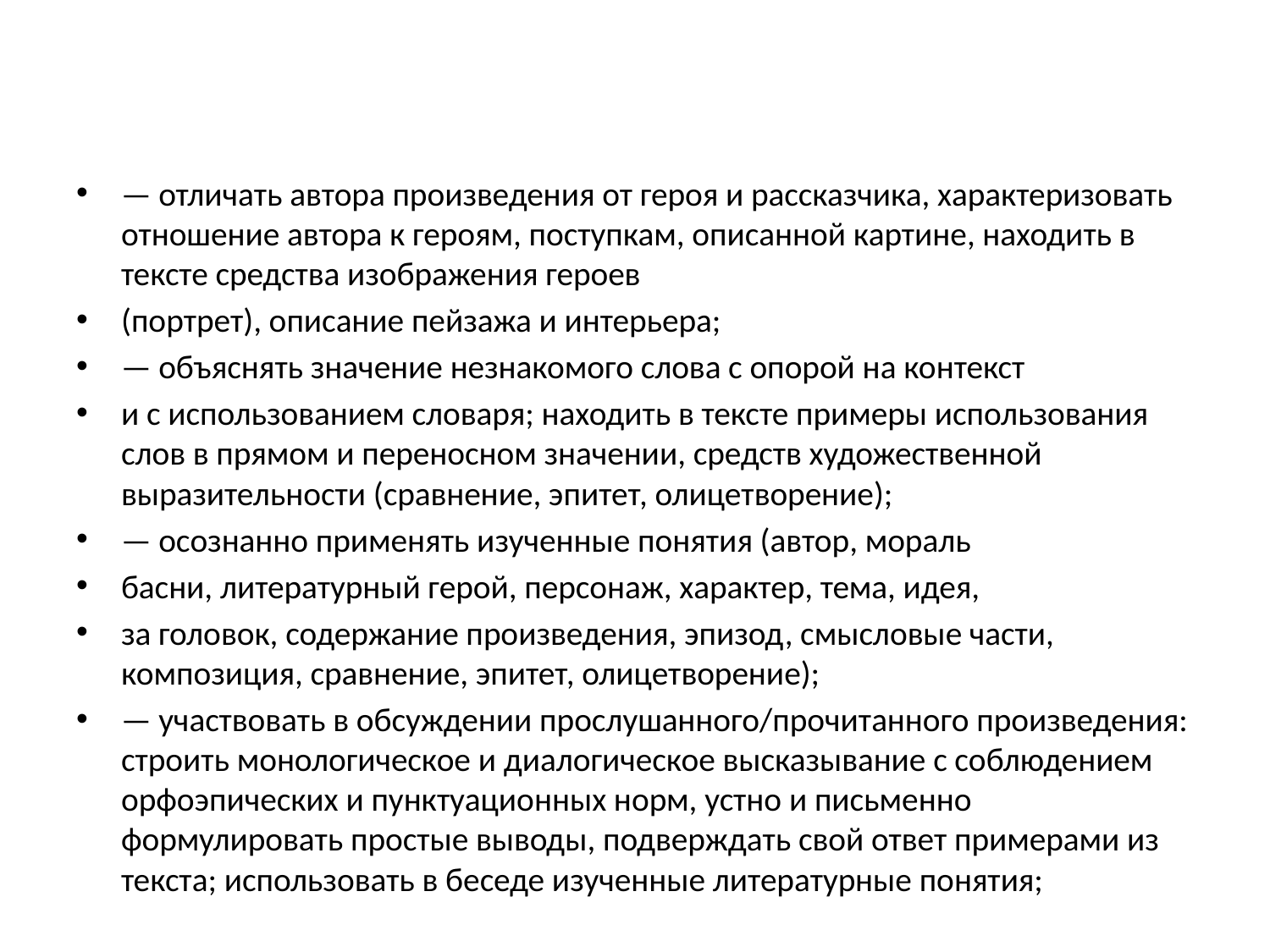

#
— отличать автора произведения от героя и рассказчика, характеризовать отношение автора к героям, поступкам, описанной картине, находить в тексте средства изображения героев
(портрет), описание пейзажа и интерьера;
— объяснять значение незнакомого слова с опорой на контекст
и с использованием словаря; находить в тексте примеры использования слов в прямом и переносном значении, средств художественной выразительности (сравнение, эпитет, олицетворение);
— осознанно применять изученные понятия (автор, мораль
басни, литературный герой, персонаж, характер, тема, идея,
за головок, содержание произведения, эпизод, смысловые части, композиция, сравнение, эпитет, олицетворение);
— участвовать в обсуждении прослушанного/прочитанного произведения: строить монологическое и диалогическое высказывание с соблюдением орфоэпических и пунктуационных норм, устно и письменно формулировать простые выводы, подверждать свой ответ примерами из текста; использовать в беседе изученные литературные понятия;